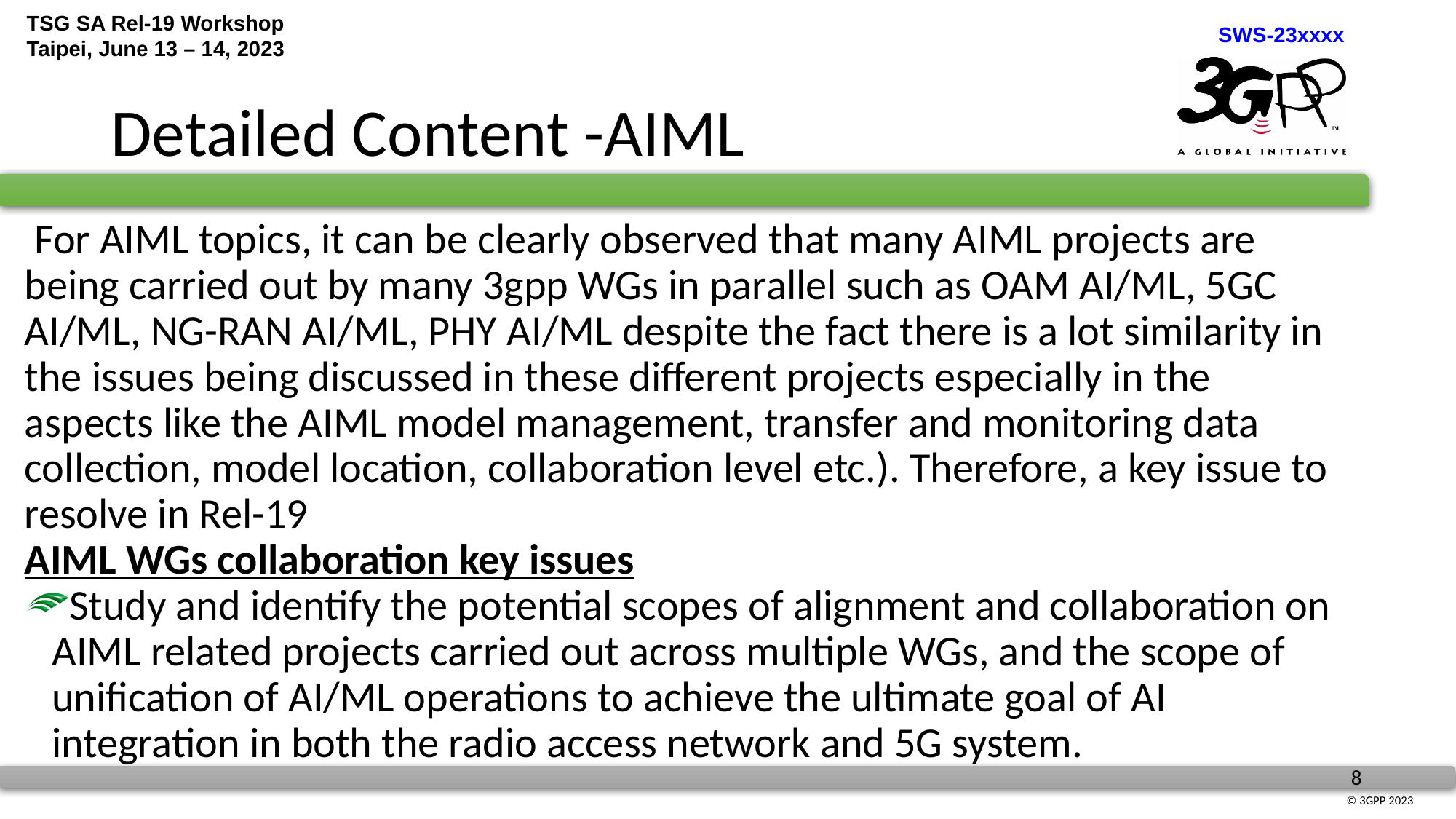

# Detailed Content -AIML
 For AIML topics, it can be clearly observed that many AIML projects are being carried out by many 3gpp WGs in parallel such as OAM AI/ML, 5GC AI/ML, NG-RAN AI/ML, PHY AI/ML despite the fact there is a lot similarity in the issues being discussed in these different projects especially in the aspects like the AIML model management, transfer and monitoring data collection, model location, collaboration level etc.). Therefore, a key issue to resolve in Rel-19
AIML WGs collaboration key issues
Study and identify the potential scopes of alignment and collaboration on AIML related projects carried out across multiple WGs, and the scope of unification of AI/ML operations to achieve the ultimate goal of AI integration in both the radio access network and 5G system.